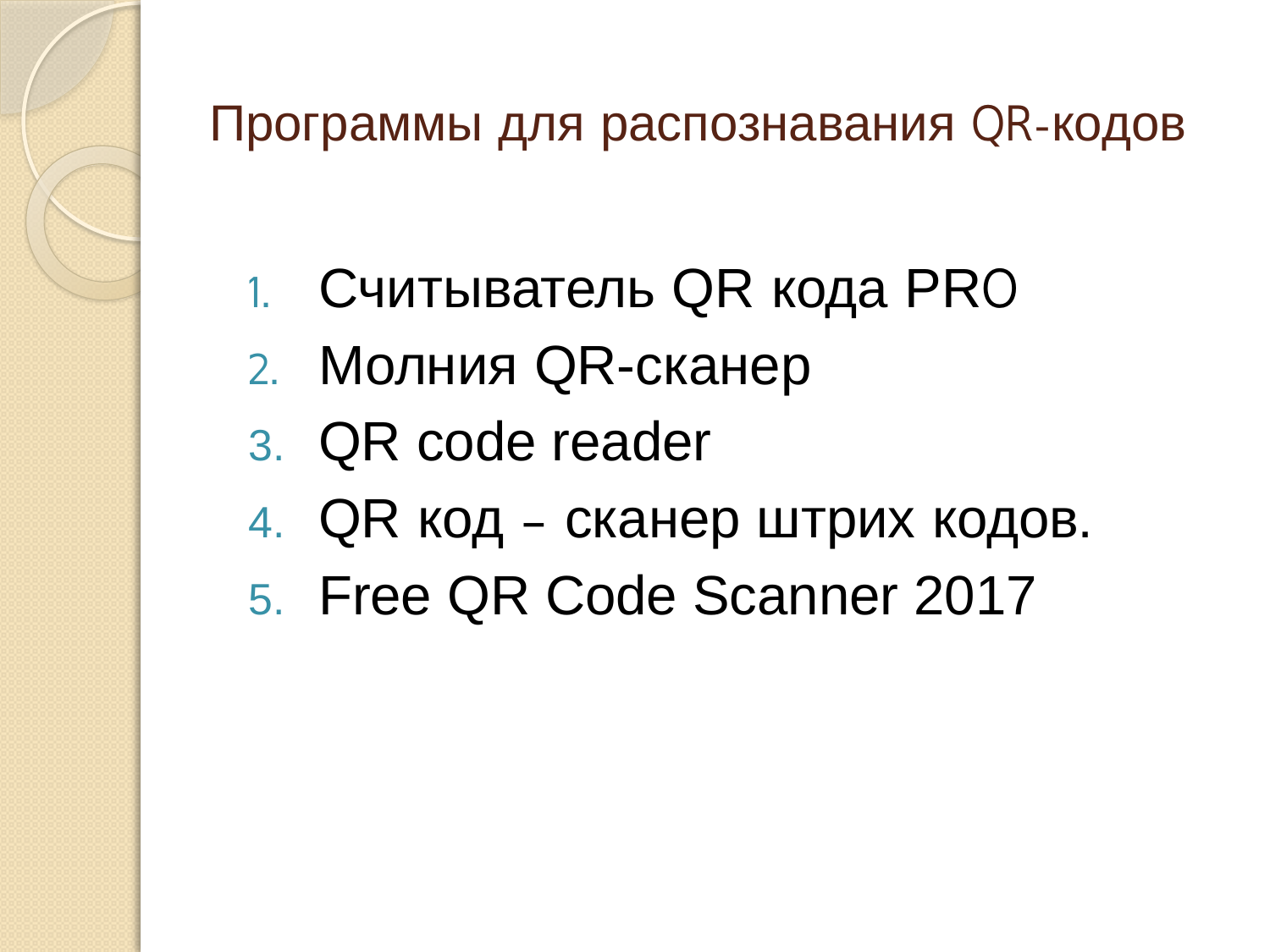

# Программы для распознавания QR-кодов
Считыватель QR кода PRO
Молния QR-сканер
QR code reader
QR код – сканер штрих кодов.
Free QR Code Scanner 2017